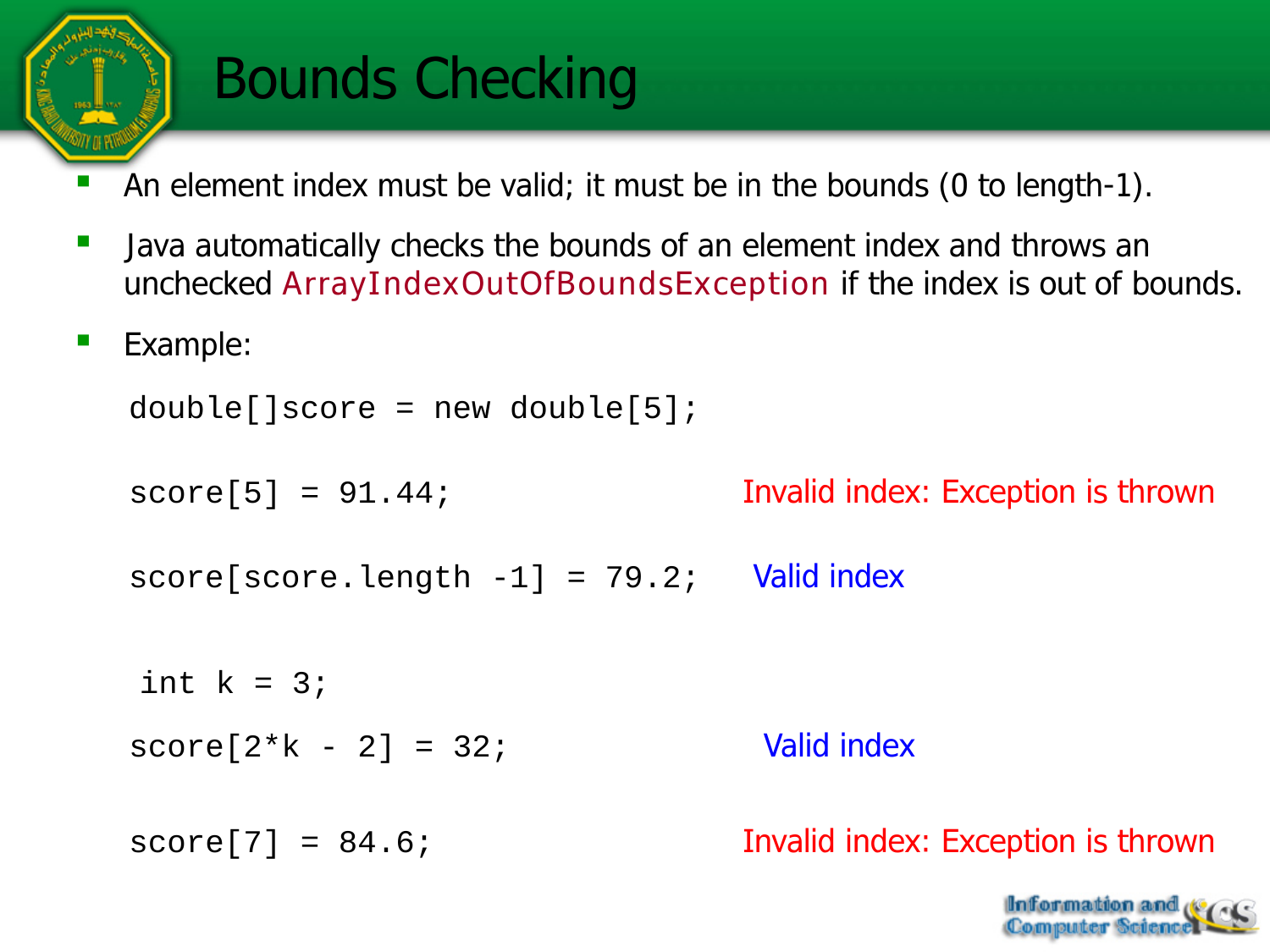

# Bounds Checking
An element index must be valid; it must be in the bounds (0 to length-1).
Java automatically checks the bounds of an element index and throws an unchecked ArrayIndexOutOfBoundsException if the index is out of bounds.
Example:

double[]score = new double[5];
score[5] = 91.44;
Invalid index: Exception is thrown
score[score.length -1] = 79.2;
Valid index
int k = 3;
score[2*k - 2] = 32;
Valid index
score[7] = 84.6;
Invalid index: Exception is thrown